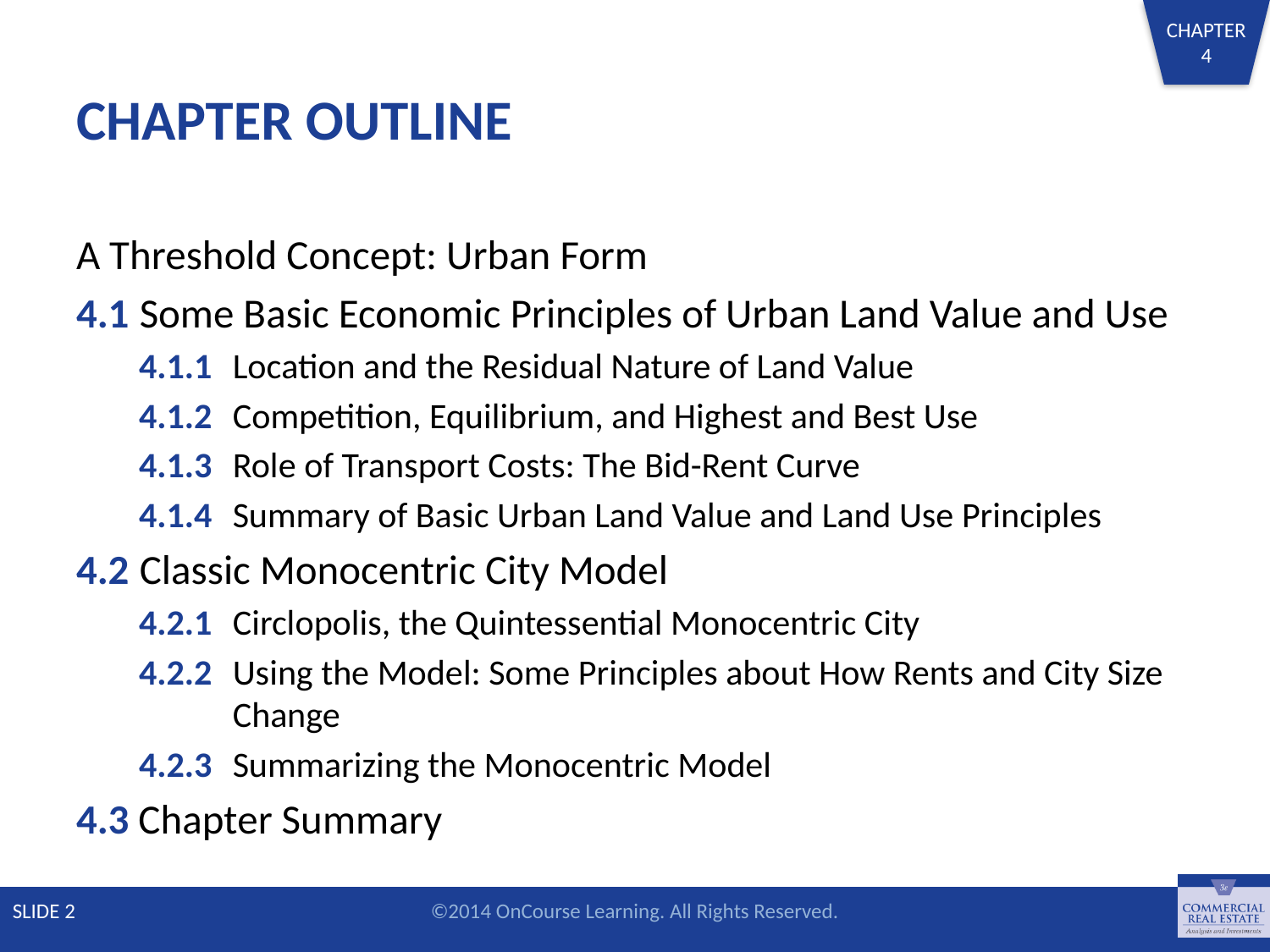

# CHAPTER OUTLINE
A Threshold Concept: Urban Form
4.1 	Some Basic Economic Principles of Urban Land Value and Use
4.1.1 	Location and the Residual Nature of Land Value
4.1.2 	Competition, Equilibrium, and Highest and Best Use
4.1.3 	Role of Transport Costs: The Bid-Rent Curve
4.1.4 	Summary of Basic Urban Land Value and Land Use Principles
4.2 	Classic Monocentric City Model
4.2.1 	Circlopolis, the Quintessential Monocentric City
4.2.2 	Using the Model: Some Principles about How Rents and City Size Change
4.2.3 	Summarizing the Monocentric Model
4.3 Chapter Summary
SLIDE 2